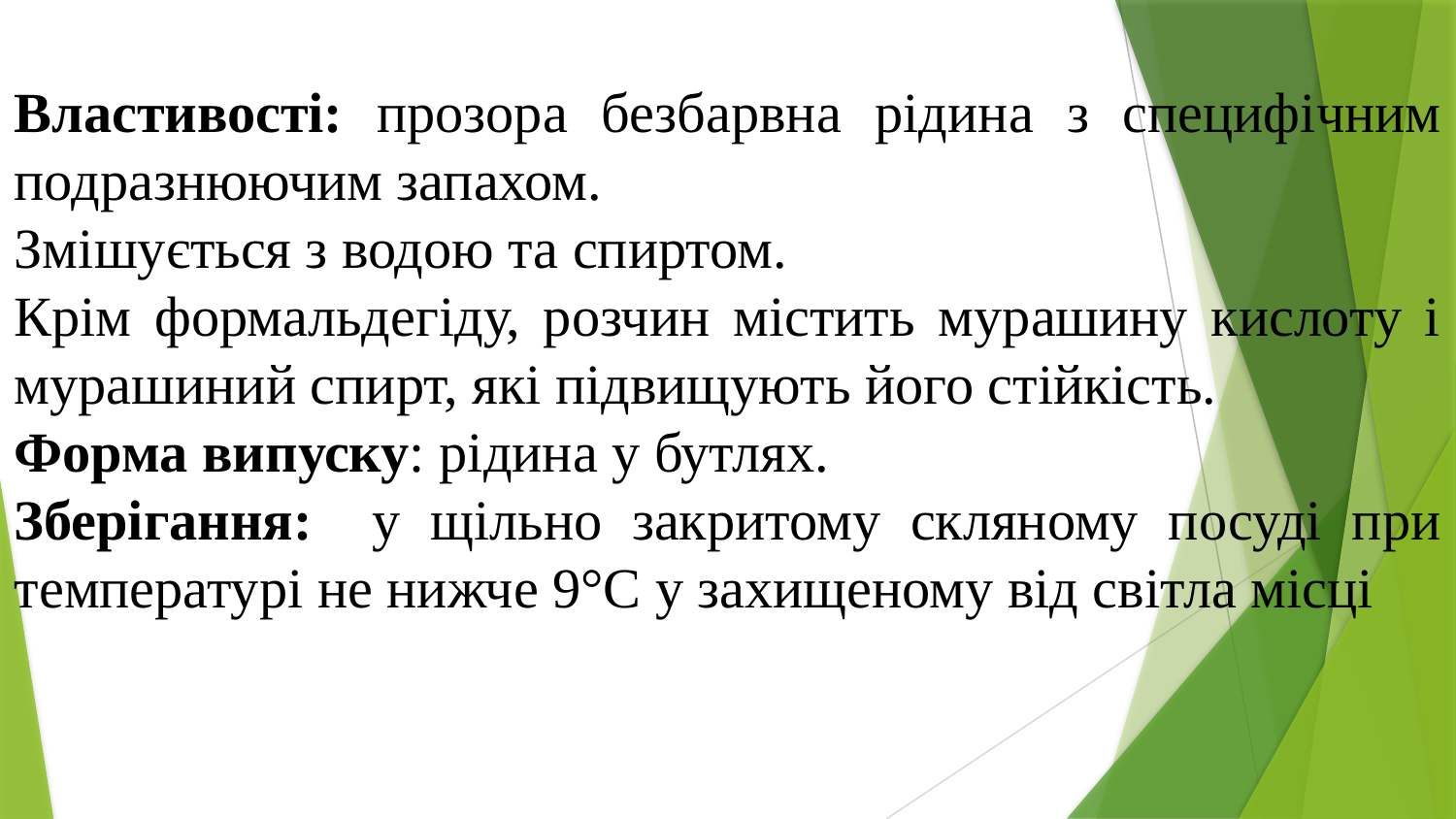

Властивості: прозора безбарвна рідина з специфічним подразнюючим запахом.
Змішується з водою та спиртом.
Крім формальдегіду, розчин містить мурашину кислоту і мурашиний спирт, які підвищують його стійкість.
Форма випуску: рідина у бутлях.
Зберігання:  у щільно закритому скляному посуді при температурі не нижче 9°С у захищеному від світла місці